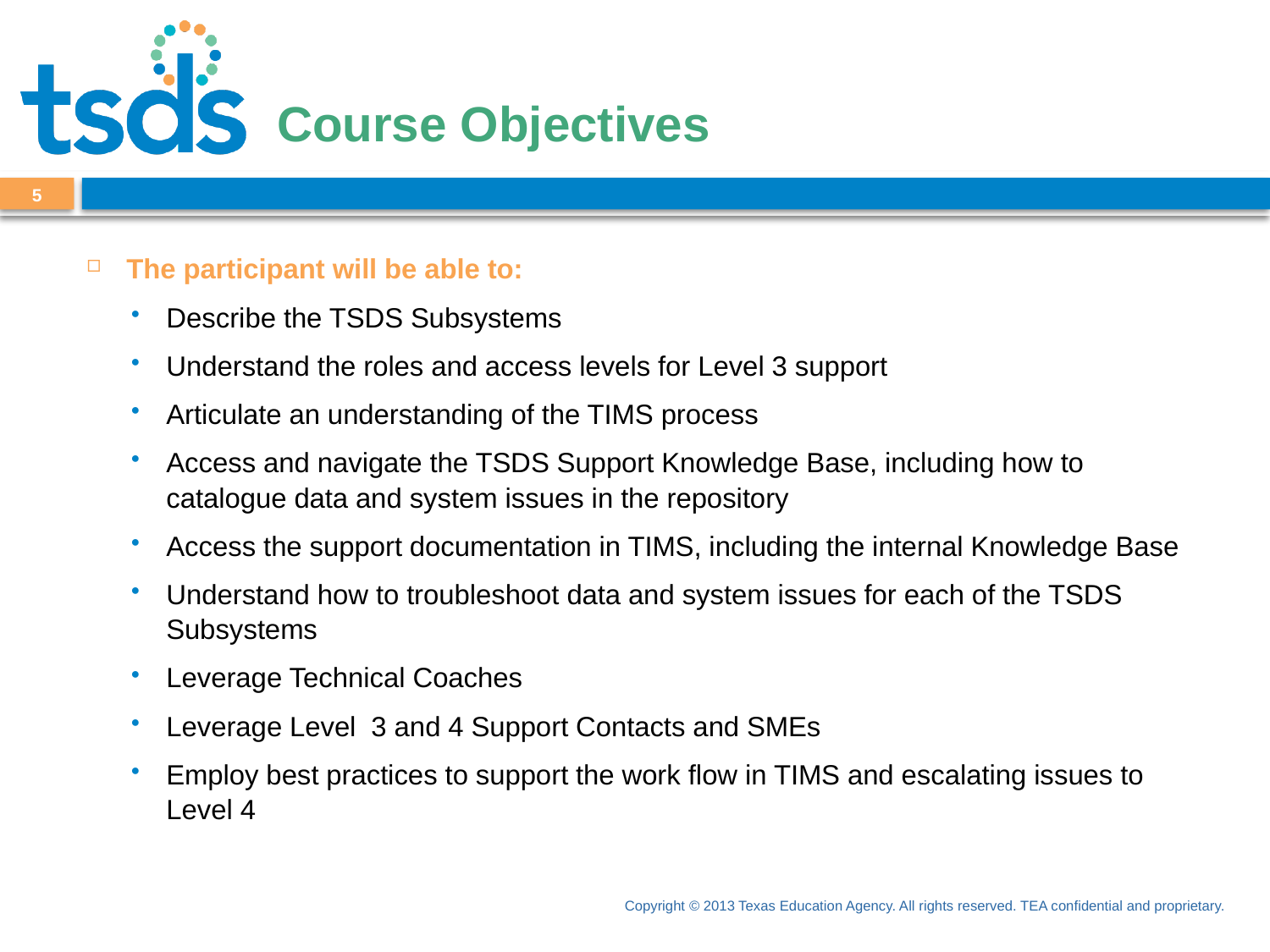

# Course Objectives
5
The participant will be able to:
Describe the TSDS Subsystems
Understand the roles and access levels for Level 3 support
Articulate an understanding of the TIMS process
Access and navigate the TSDS Support Knowledge Base, including how to catalogue data and system issues in the repository
Access the support documentation in TIMS, including the internal Knowledge Base
Understand how to troubleshoot data and system issues for each of the TSDS Subsystems
Leverage Technical Coaches
Leverage Level  3 and 4 Support Contacts and SMEs
Employ best practices to support the work flow in TIMS and escalating issues to Level 4